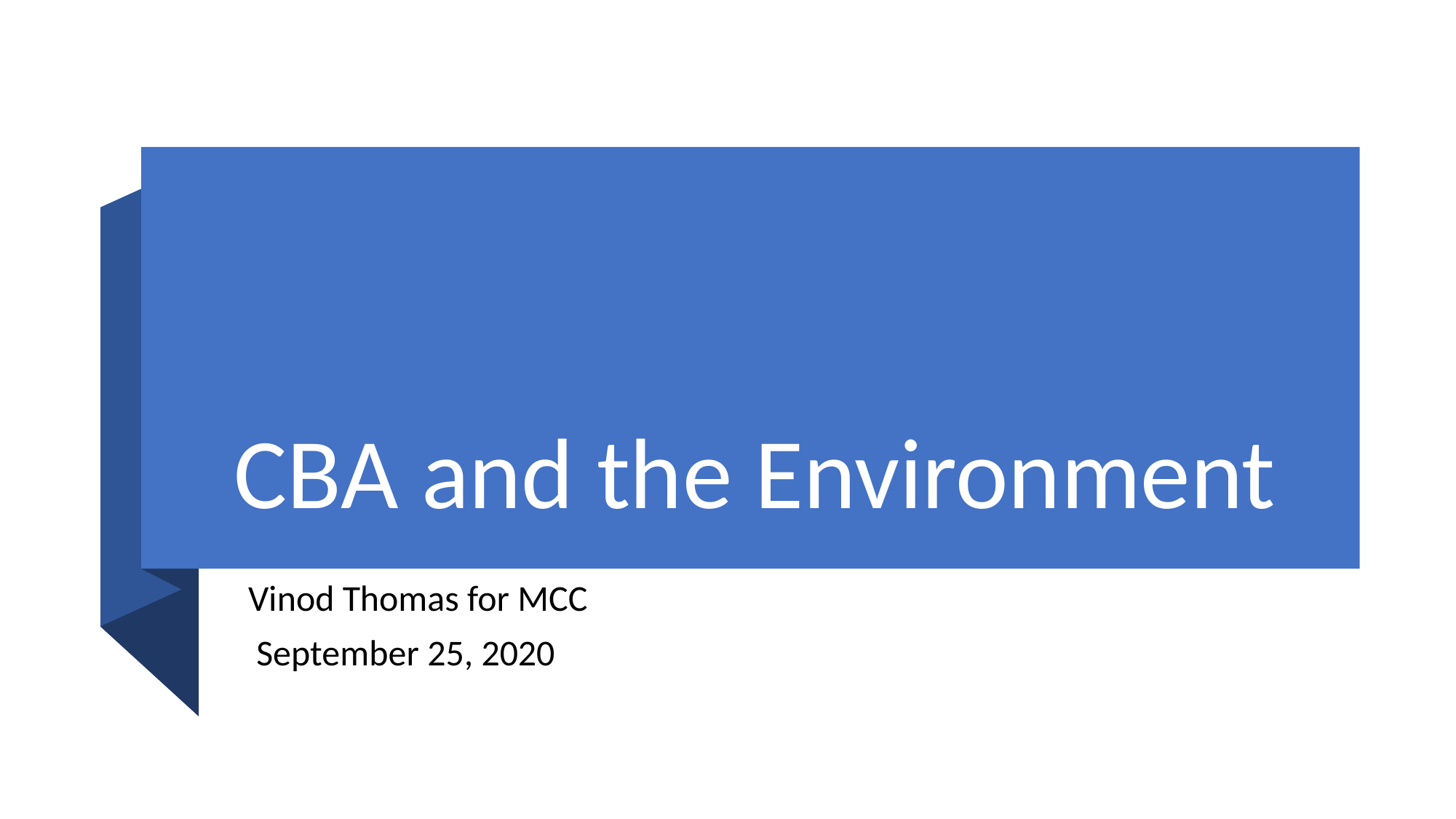

# CBA and the Environment

Vinod Thomas for MCC
 September 25, 2020